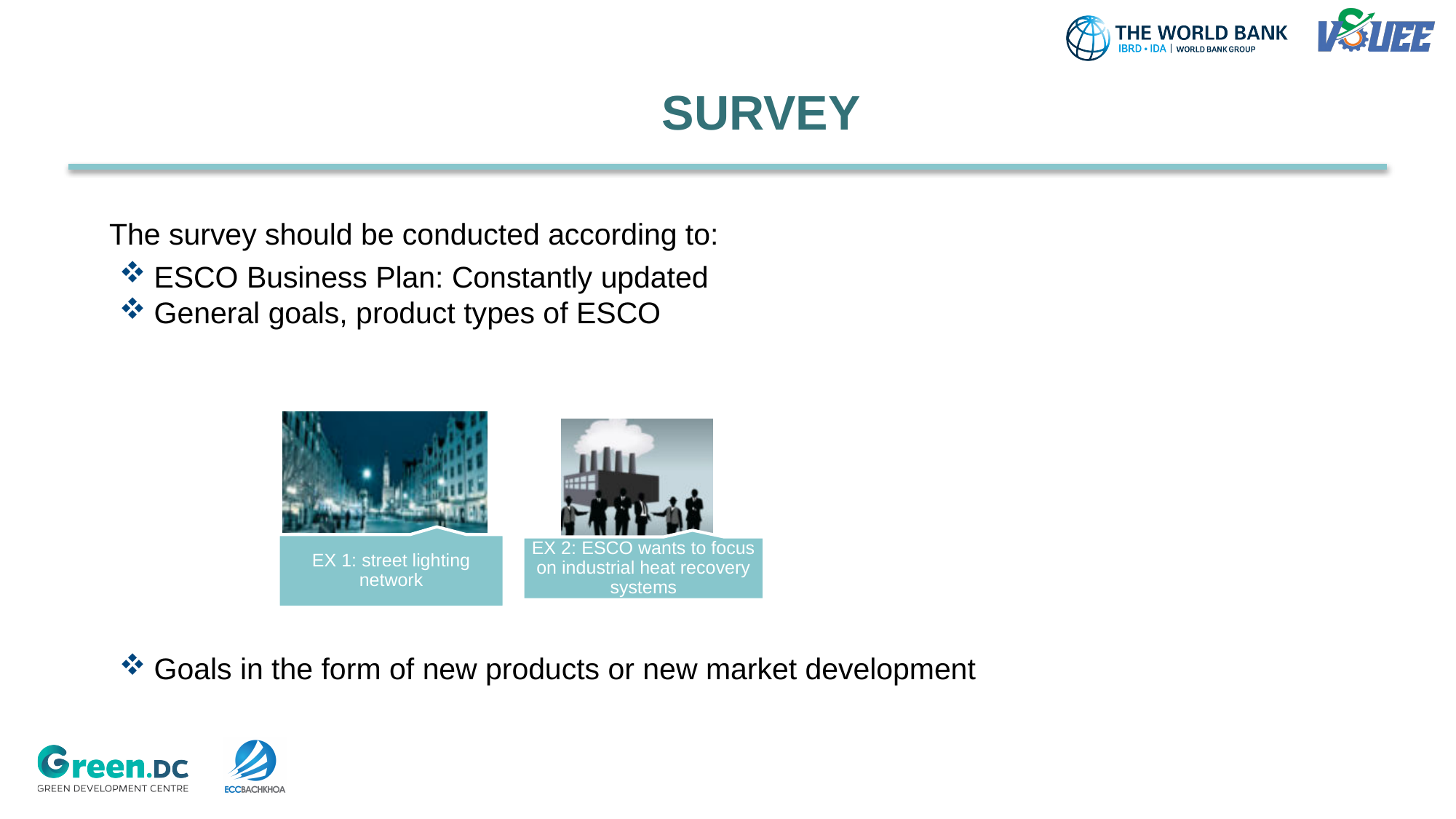

# SURVEY
The survey should be conducted according to:
ESCO Business Plan: Constantly updated
General goals, product types of ESCO

Goals in the form of new products or new market development
EX 1: street lighting network
EX 2: ESCO wants to focus on industrial heat recovery systems